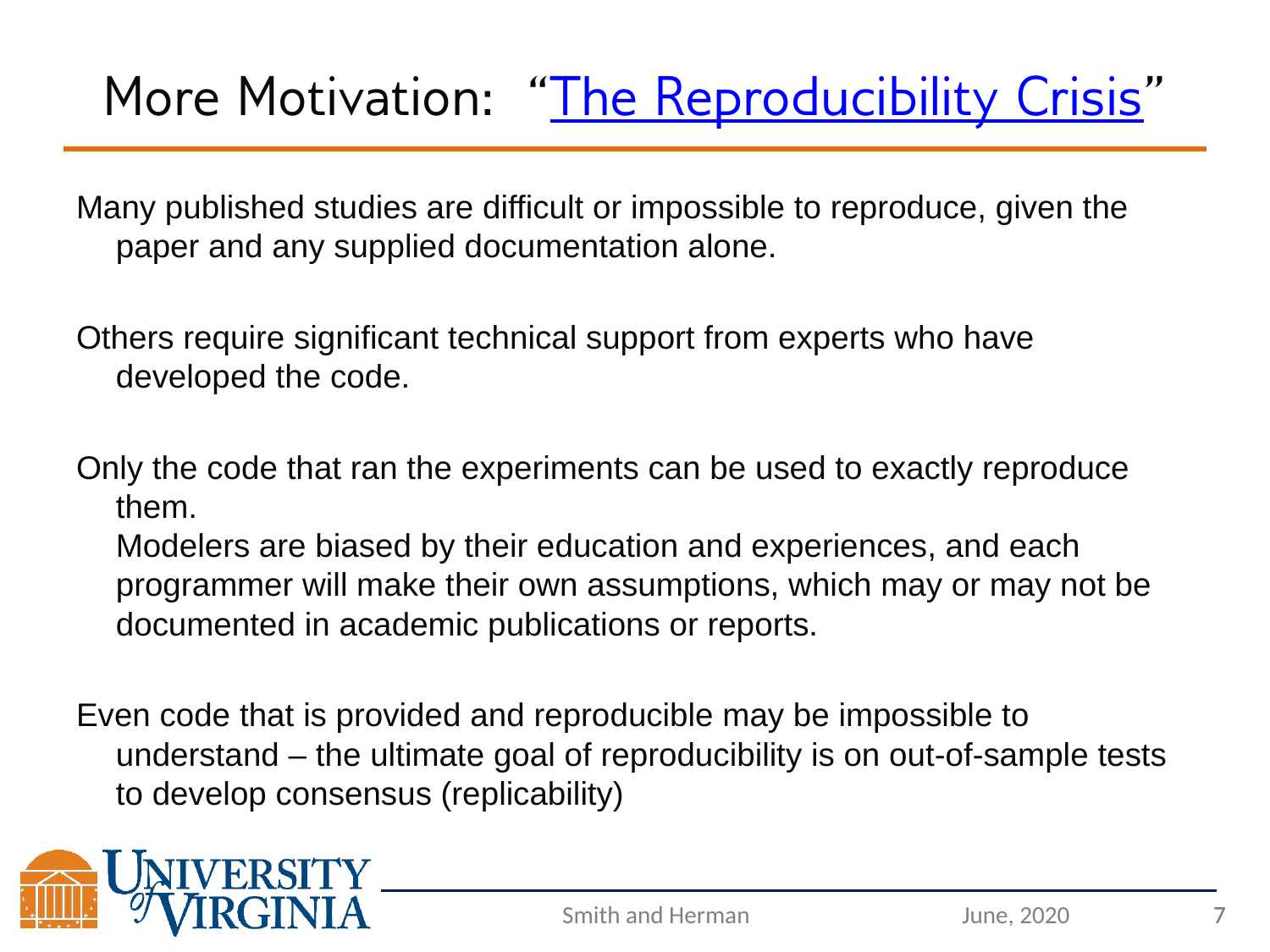

# More Motivation:  “The Reproducibility Crisis”
Many published studies are difficult or impossible to reproduce, given the paper and any supplied documentation alone.

Others require significant technical support from experts who have developed the code.

Only the code that ran the experiments can be used to exactly reproduce them.
Modelers are biased by their education and experiences, and each programmer will make their own assumptions, which may or may not be documented in academic publications or reports.

Even code that is provided and reproducible may be impossible to understand – the ultimate goal of reproducibility is on out-of-sample tests to develop consensus (replicability)